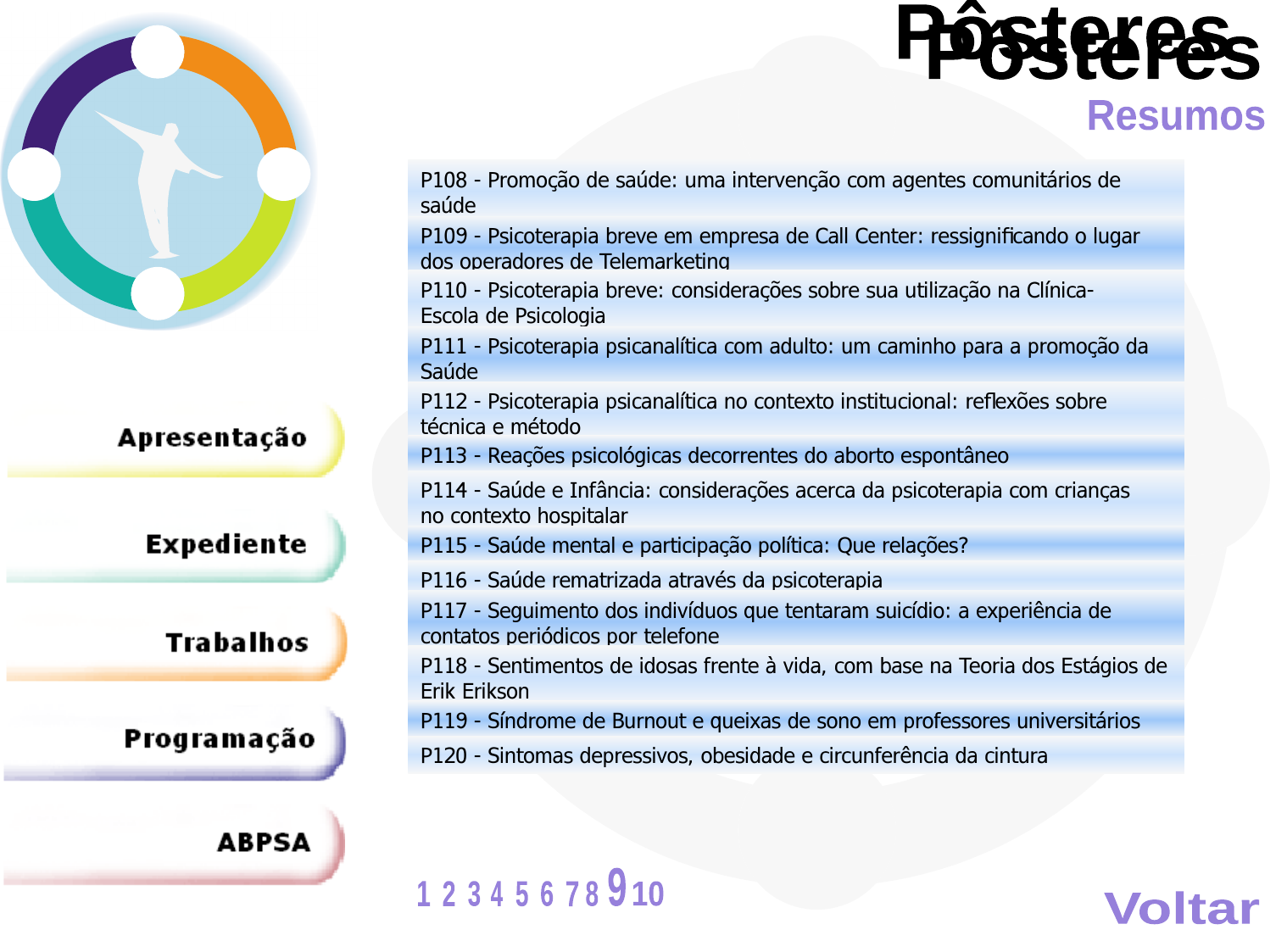

Pôsteres
Pôsteres
Resumos
P108 - Promoção de saúde: uma intervenção com agentes comunitários de saúde
P109 - Psicoterapia breve em empresa de Call Center: ressignificando o lugar
dos operadores de Telemarketing

P110 - Psicoterapia breve: considerações sobre sua utilização na Clínica-
Escola de Psicologia

P111 - Psicoterapia psicanalítica com adulto: um caminho para a promoção da
Saúde
P112 - Psicoterapia psicanalítica no contexto institucional: reflexões sobre
técnica e método
P113 - Reações psicológicas decorrentes do aborto espontâneo
P114 - Saúde e Infância: considerações acerca da psicoterapia com crianças
no contexto hospitalar
P115 - Saúde mental e participação política: Que relações?
P116 - Saúde rematrizada através da psicoterapia
P117 - Seguimento dos indivíduos que tentaram suicídio: a experiência de
contatos periódicos por telefone
P118 - Sentimentos de idosas frente à vida, com base na Teoria dos Estágios de Erik Erikson
P119 - Síndrome de Burnout e queixas de sono em professores universitários
P120 - Sintomas depressivos, obesidade e circunferência da cintura
9
1
2
3
4
6
8
5
7
10
Voltar